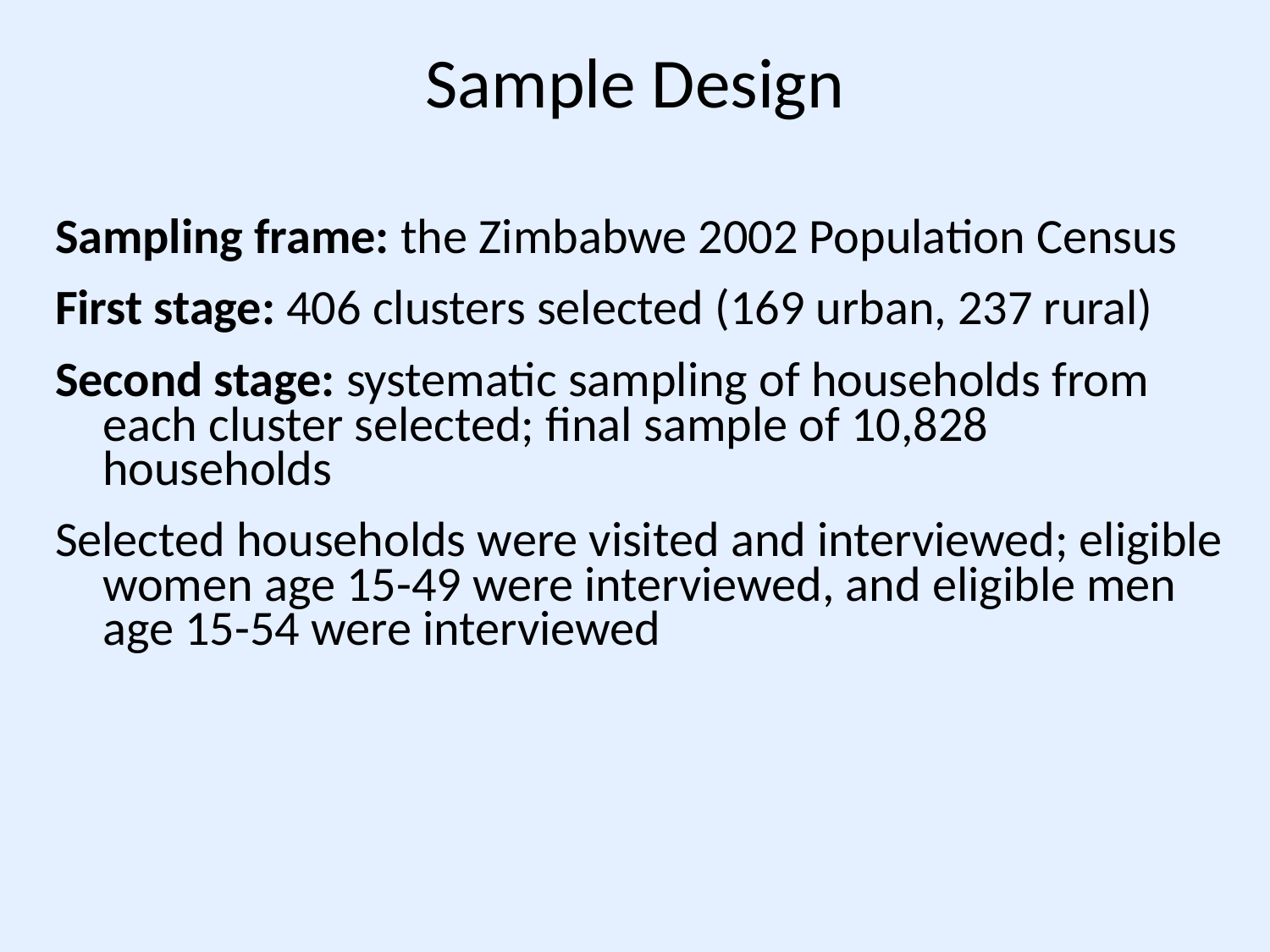

# Sample Design
Sampling frame: the Zimbabwe 2002 Population Census
First stage: 406 clusters selected (169 urban, 237 rural)
Second stage: systematic sampling of households from each cluster selected; final sample of 10,828 households
Selected households were visited and interviewed; eligible women age 15-49 were interviewed, and eligible men age 15-54 were interviewed